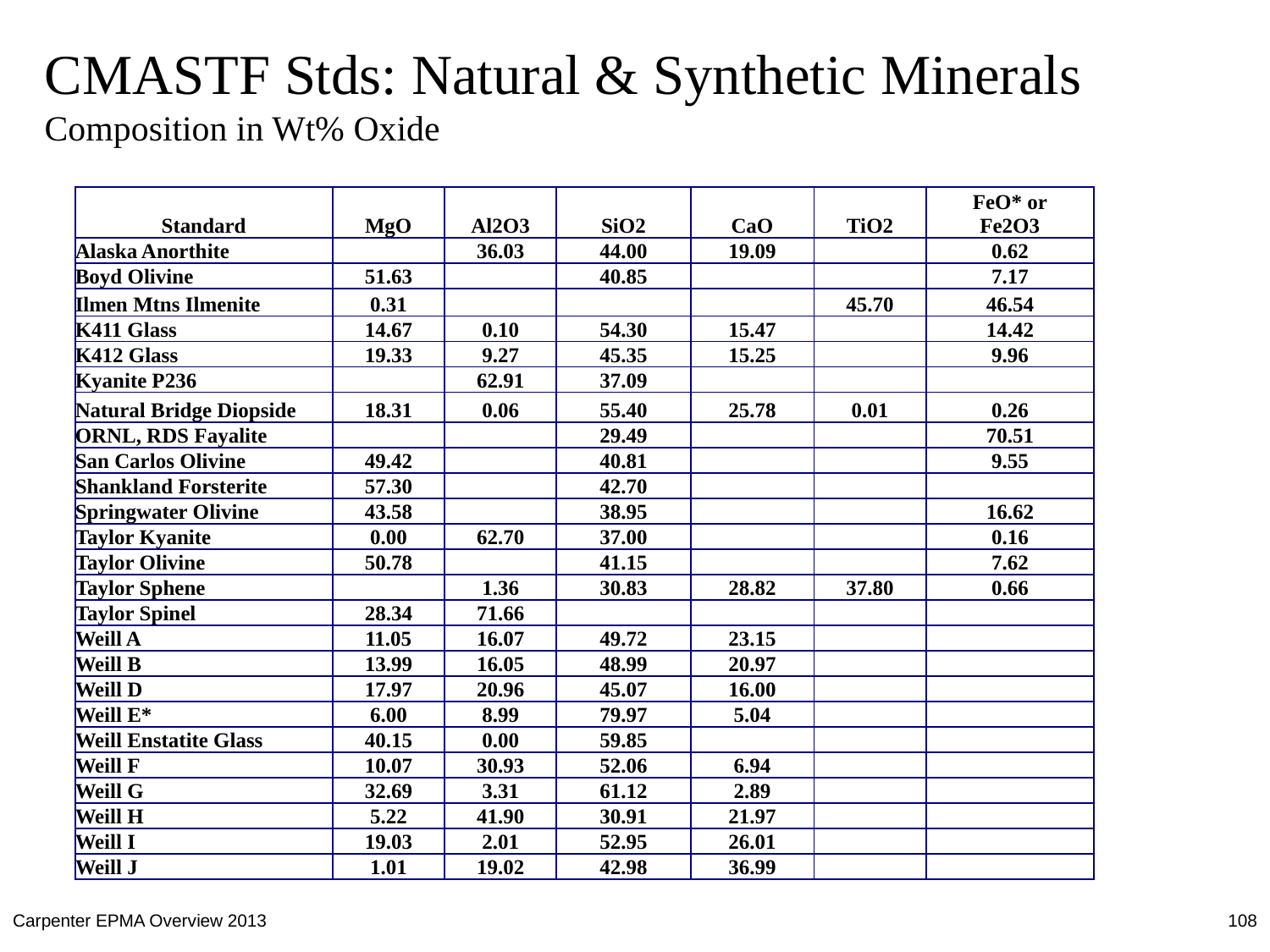

# CMASTF Stds: Natural & Synthetic Minerals Composition in Wt% Oxide
| Standard | MgO | Al2O3 | SiO2 | CaO | TiO2 | FeO\* or Fe2O3 |
| --- | --- | --- | --- | --- | --- | --- |
| Alaska Anorthite |  | 36.03 | 44.00 | 19.09 |  | 0.62 |
| Boyd Olivine | 51.63 |  | 40.85 |  |  | 7.17 |
| Ilmen Mtns Ilmenite | 0.31 |  |  |  | 45.70 | 46.54 |
| K411 Glass | 14.67 | 0.10 | 54.30 | 15.47 |  | 14.42 |
| K412 Glass | 19.33 | 9.27 | 45.35 | 15.25 |  | 9.96 |
| Kyanite P236 |  | 62.91 | 37.09 |  |  |  |
| Natural Bridge Diopside | 18.31 | 0.06 | 55.40 | 25.78 | 0.01 | 0.26 |
| ORNL, RDS Fayalite |  |  | 29.49 |  |  | 70.51 |
| San Carlos Olivine | 49.42 |  | 40.81 |  |  | 9.55 |
| Shankland Forsterite | 57.30 |  | 42.70 |  |  |  |
| Springwater Olivine | 43.58 |  | 38.95 |  |  | 16.62 |
| Taylor Kyanite | 0.00 | 62.70 | 37.00 |  |  | 0.16 |
| Taylor Olivine | 50.78 |  | 41.15 |  |  | 7.62 |
| Taylor Sphene |  | 1.36 | 30.83 | 28.82 | 37.80 | 0.66 |
| Taylor Spinel | 28.34 | 71.66 |  |  |  |  |
| Weill A | 11.05 | 16.07 | 49.72 | 23.15 |  |  |
| Weill B | 13.99 | 16.05 | 48.99 | 20.97 |  |  |
| Weill D | 17.97 | 20.96 | 45.07 | 16.00 |  |  |
| Weill E\* | 6.00 | 8.99 | 79.97 | 5.04 |  |  |
| Weill Enstatite Glass | 40.15 | 0.00 | 59.85 |  |  |  |
| Weill F | 10.07 | 30.93 | 52.06 | 6.94 |  |  |
| Weill G | 32.69 | 3.31 | 61.12 | 2.89 |  |  |
| Weill H | 5.22 | 41.90 | 30.91 | 21.97 |  |  |
| Weill I | 19.03 | 2.01 | 52.95 | 26.01 |  |  |
| Weill J | 1.01 | 19.02 | 42.98 | 36.99 |  |  |
Carpenter EPMA Overview 2013
108